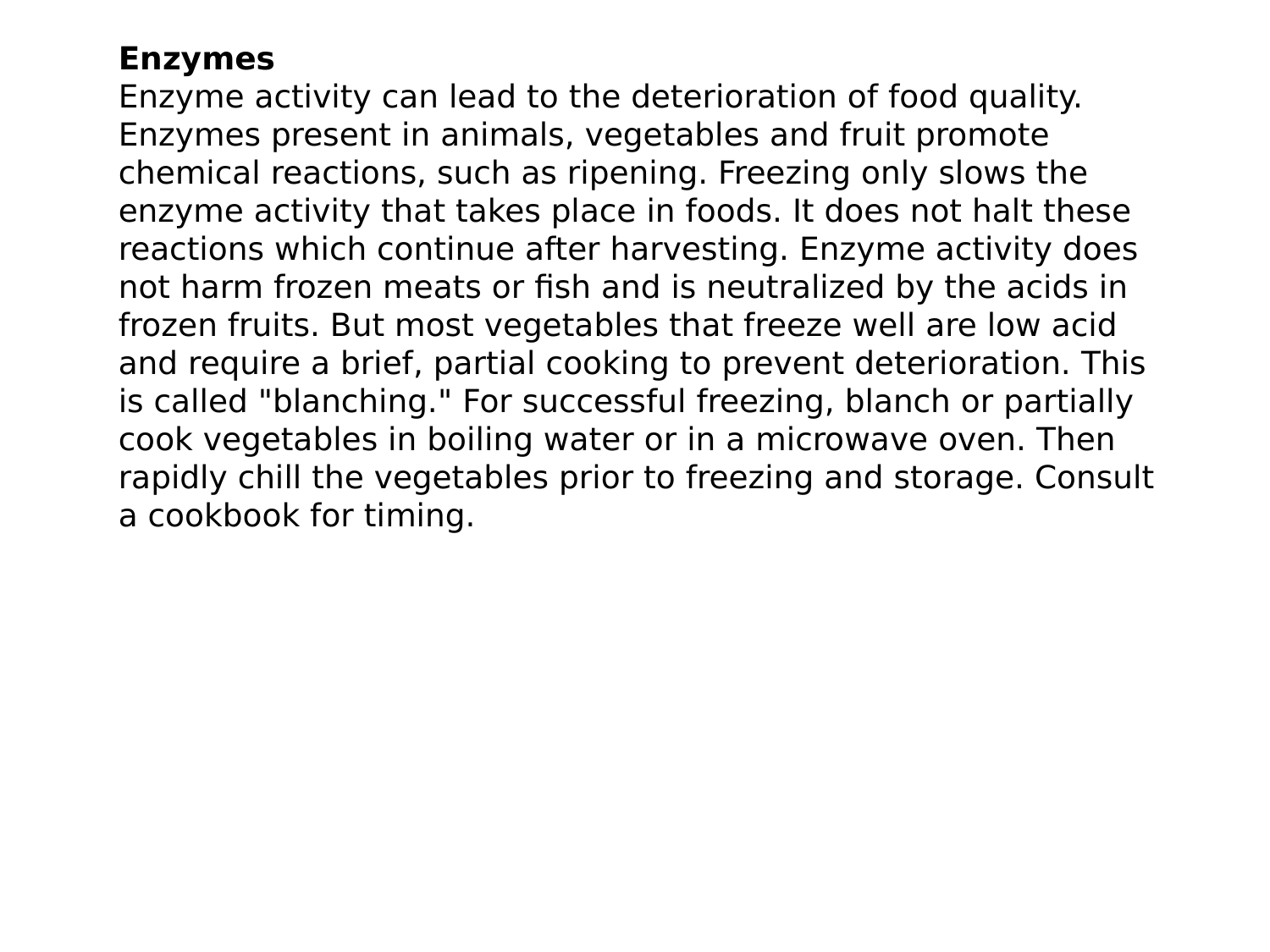

Enzymes
Enzyme activity can lead to the deterioration of food quality. Enzymes present in animals, vegetables and fruit promote chemical reactions, such as ripening. Freezing only slows the enzyme activity that takes place in foods. It does not halt these reactions which continue after harvesting. Enzyme activity does not harm frozen meats or fish and is neutralized by the acids in frozen fruits. But most vegetables that freeze well are low acid and require a brief, partial cooking to prevent deterioration. This is called "blanching." For successful freezing, blanch or partially cook vegetables in boiling water or in a microwave oven. Then rapidly chill the vegetables prior to freezing and storage. Consult a cookbook for timing.